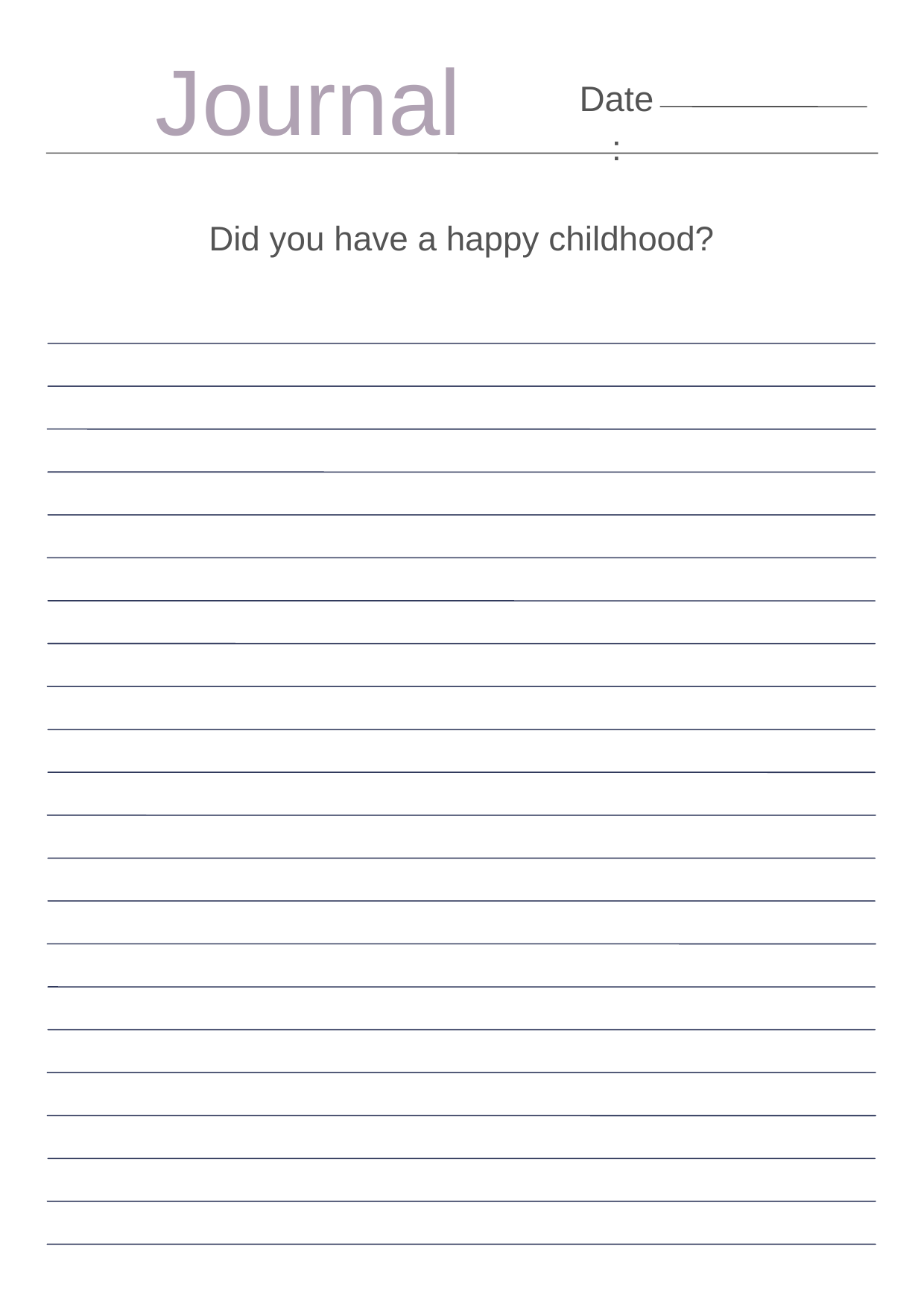

Journal
Date:

Did you have a happy childhood?